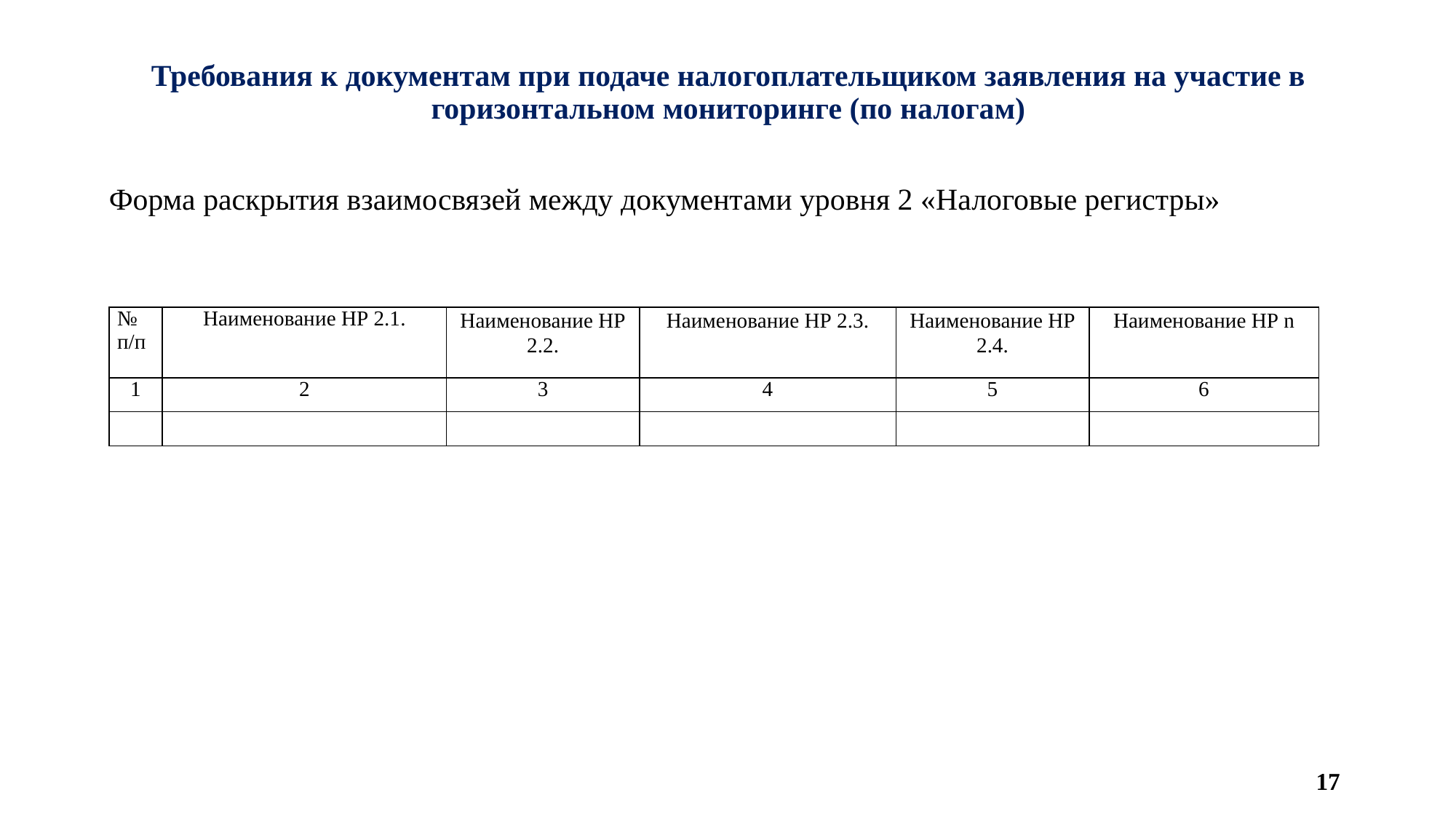

# Требования к документам при подаче налогоплательщиком заявления на участие в горизонтальном мониторинге (по налогам)

Форма раскрытия взаимосвязей между документами уровня 2 «Налоговые регистры»

| № п/п | Наименование НР 2.1. | Наименование НР 2.2. | Наименование НР 2.3. | Наименование НР 2.4. | Наименование НР n |
| --- | --- | --- | --- | --- | --- |
| 1 | 2 | 3 | 4 | 5 | 6 |
|  |  |  |  |  |  |
17